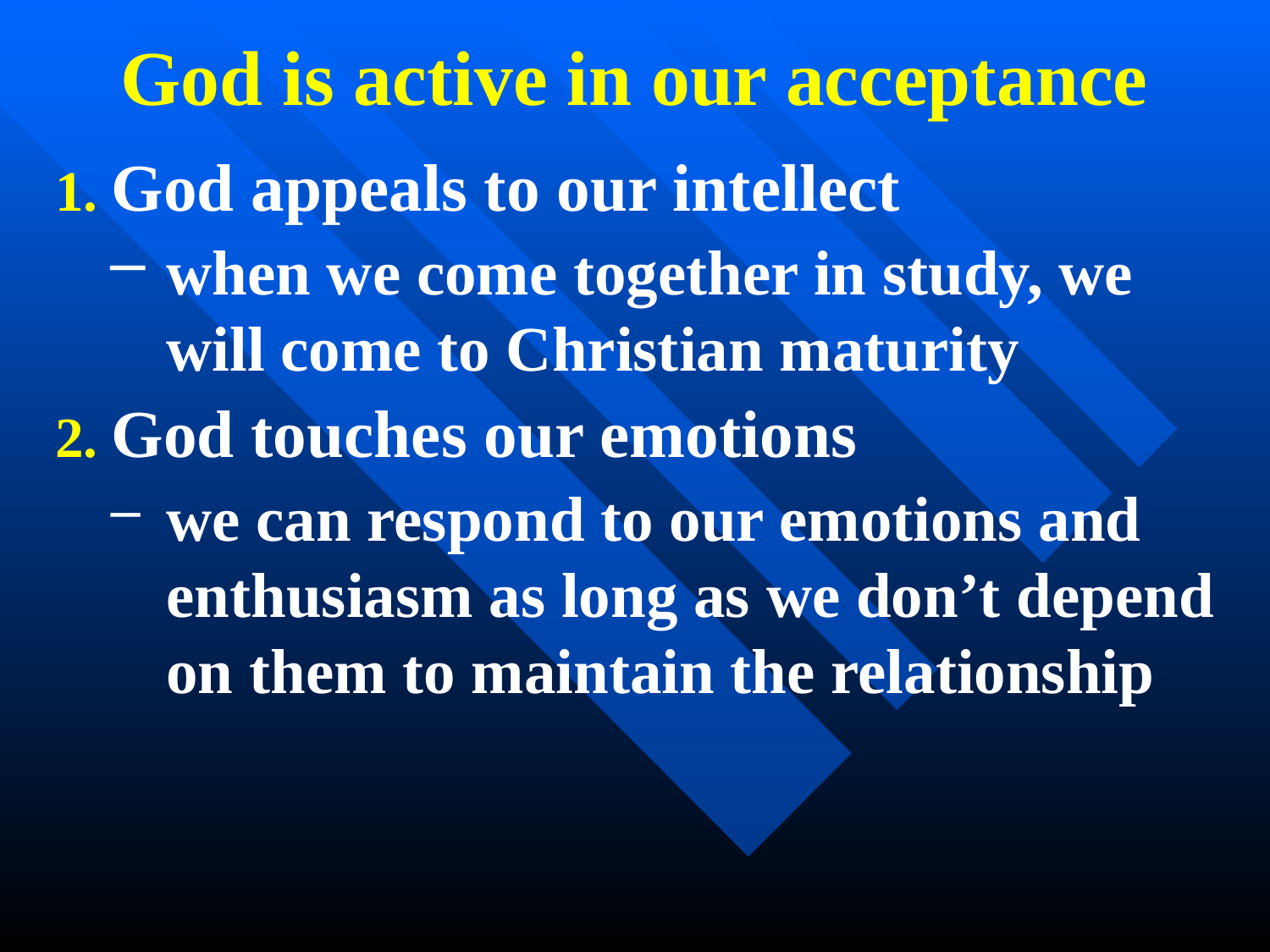

# God is active in our acceptance
God appeals to our intellect
when we come together in study, we will come to Christian maturity
God touches our emotions
we can respond to our emotions and enthusiasm as long as we don’t depend on them to maintain the relationship